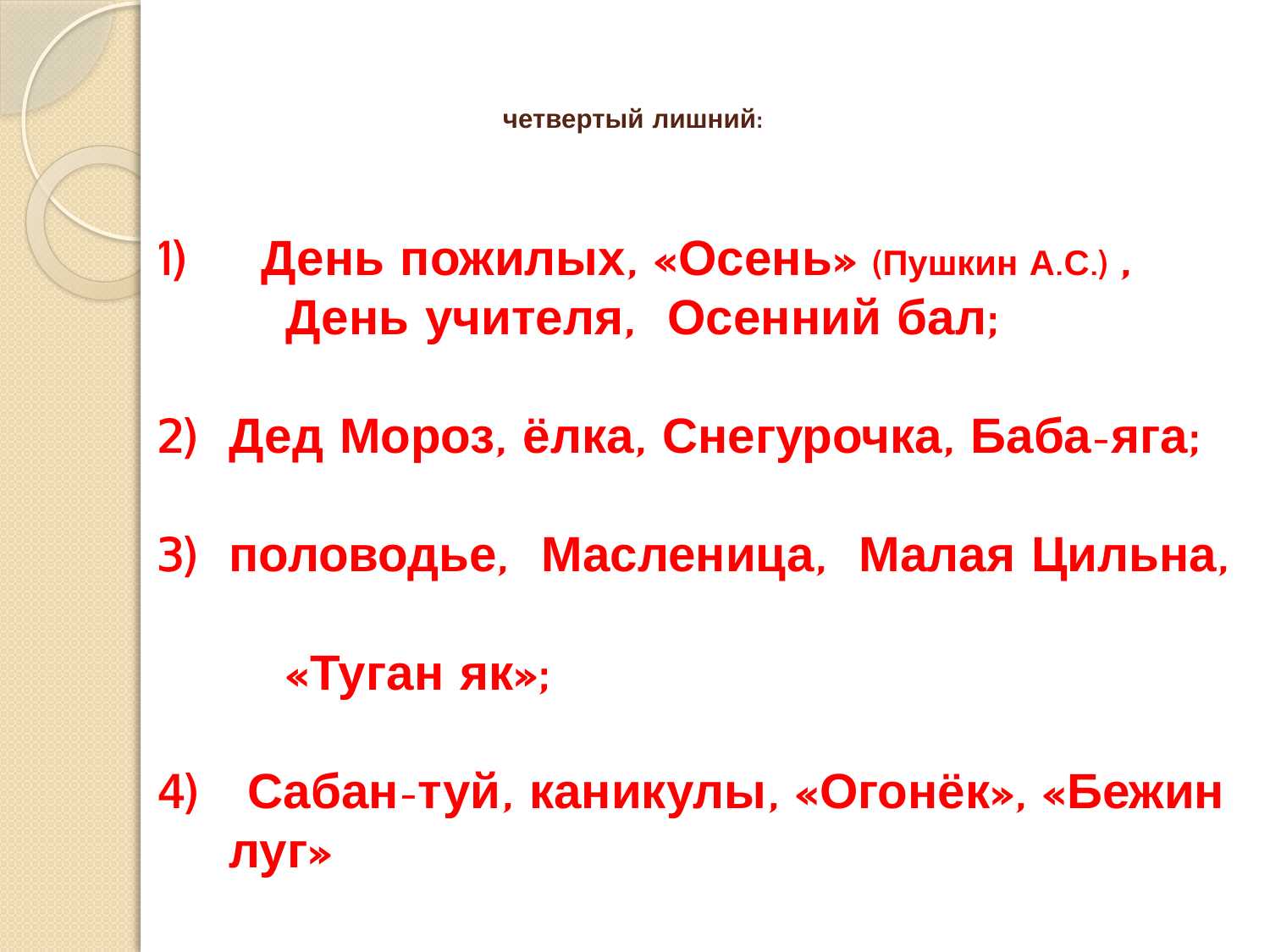

# четвертый лишний:
  День пожилых, «Осень» (Пушкин А.С.) ,
        День учителя,  Осенний бал;

Дед Мороз, ёлка, Снегурочка, Баба-яга;

половодье,  Масленица,  Малая Цильна,
        «Туган як»;

4)   Сабан-туй, каникулы, «Огонёк», «Бежин луг»